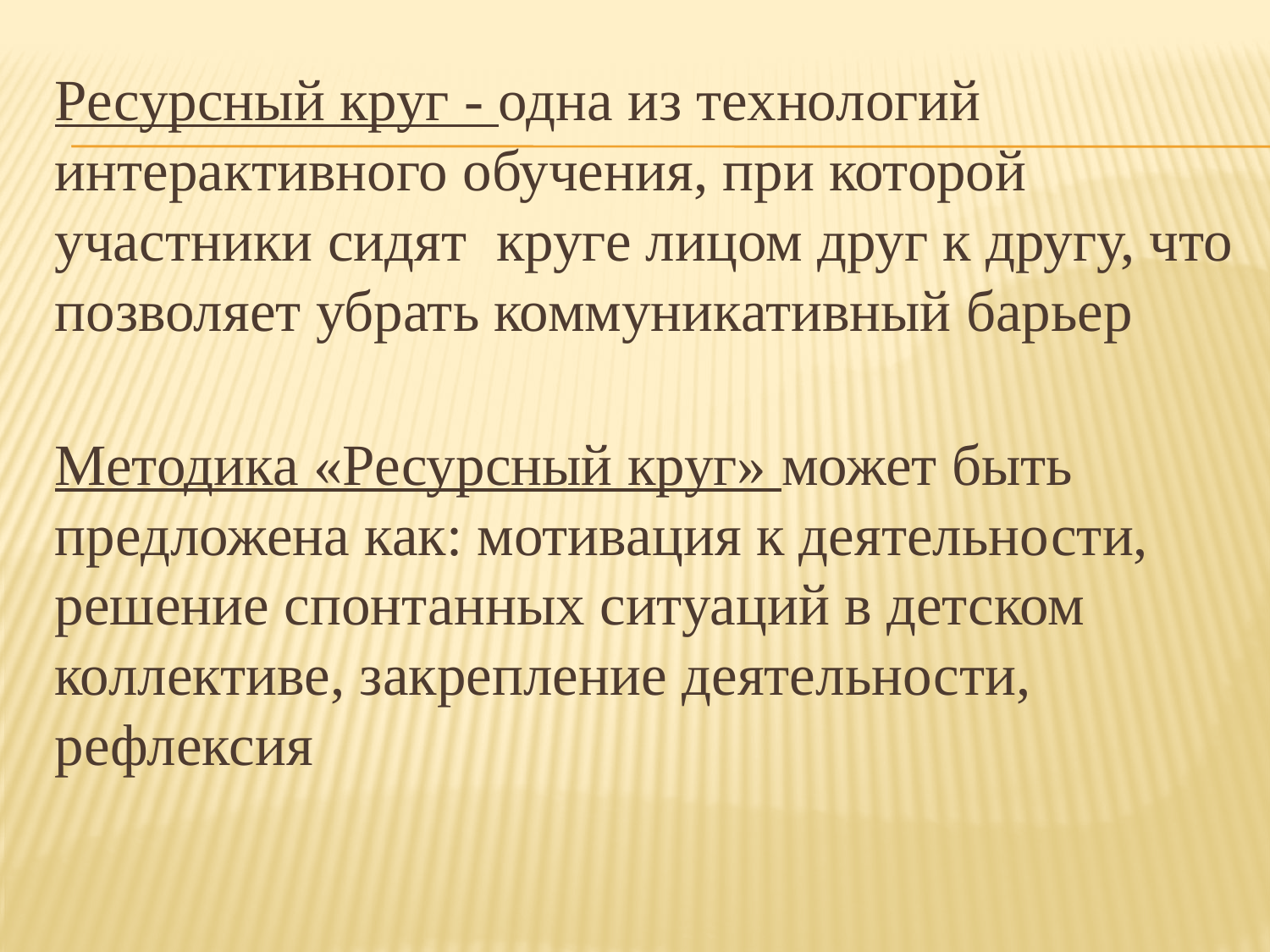

Ресурсный круг - одна из технологий интерактивного обучения, при которой участники сидят  круге лицом друг к другу, что позволяет убрать коммуникативный барьер

Методика «Ресурсный круг» может быть предложена как: мотивация к деятельности, решение спонтанных ситуаций в детском коллективе, закрепление деятельности, рефлексия